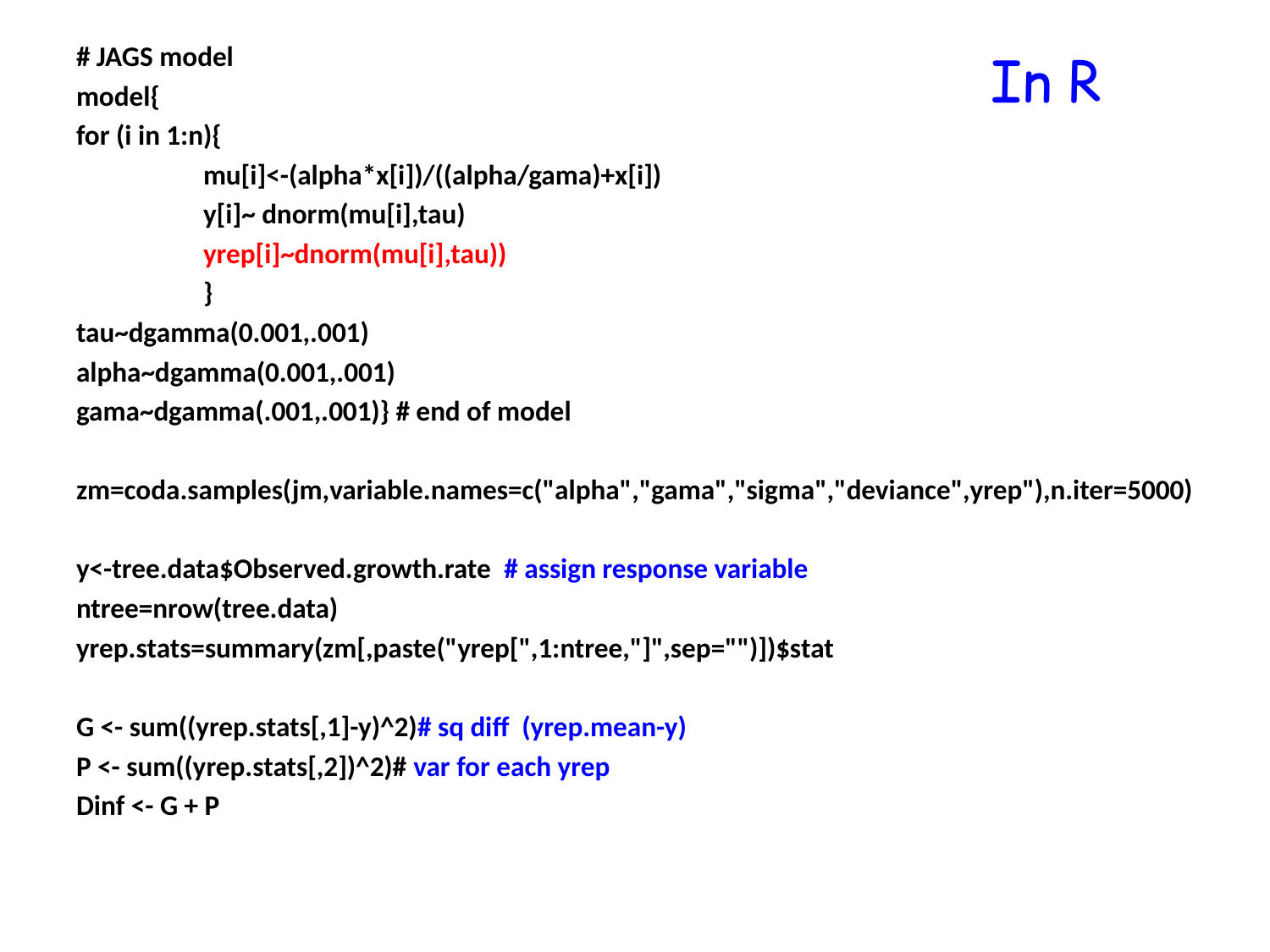

# In R
# JAGS model
model{
for (i in 1:n){
	mu[i]<-(alpha*x[i])/((alpha/gama)+x[i])
	y[i]~ dnorm(mu[i],tau)
	yrep[i]~dnorm(mu[i],tau))
	}
tau~dgamma(0.001,.001)
alpha~dgamma(0.001,.001)
gama~dgamma(.001,.001)} # end of model

zm=coda.samples(jm,variable.names=c("alpha","gama","sigma","deviance",yrep"),n.iter=5000)

y<-tree.data$Observed.growth.rate  # assign response variable
ntree=nrow(tree.data)
yrep.stats=summary(zm[,paste("yrep[",1:ntree,"]",sep="")])$stat

G <- sum((yrep.stats[,1]-y)^2)# sq diff  (yrep.mean-y)
P <- sum((yrep.stats[,2])^2)# var for each yrep
Dinf <- G + P